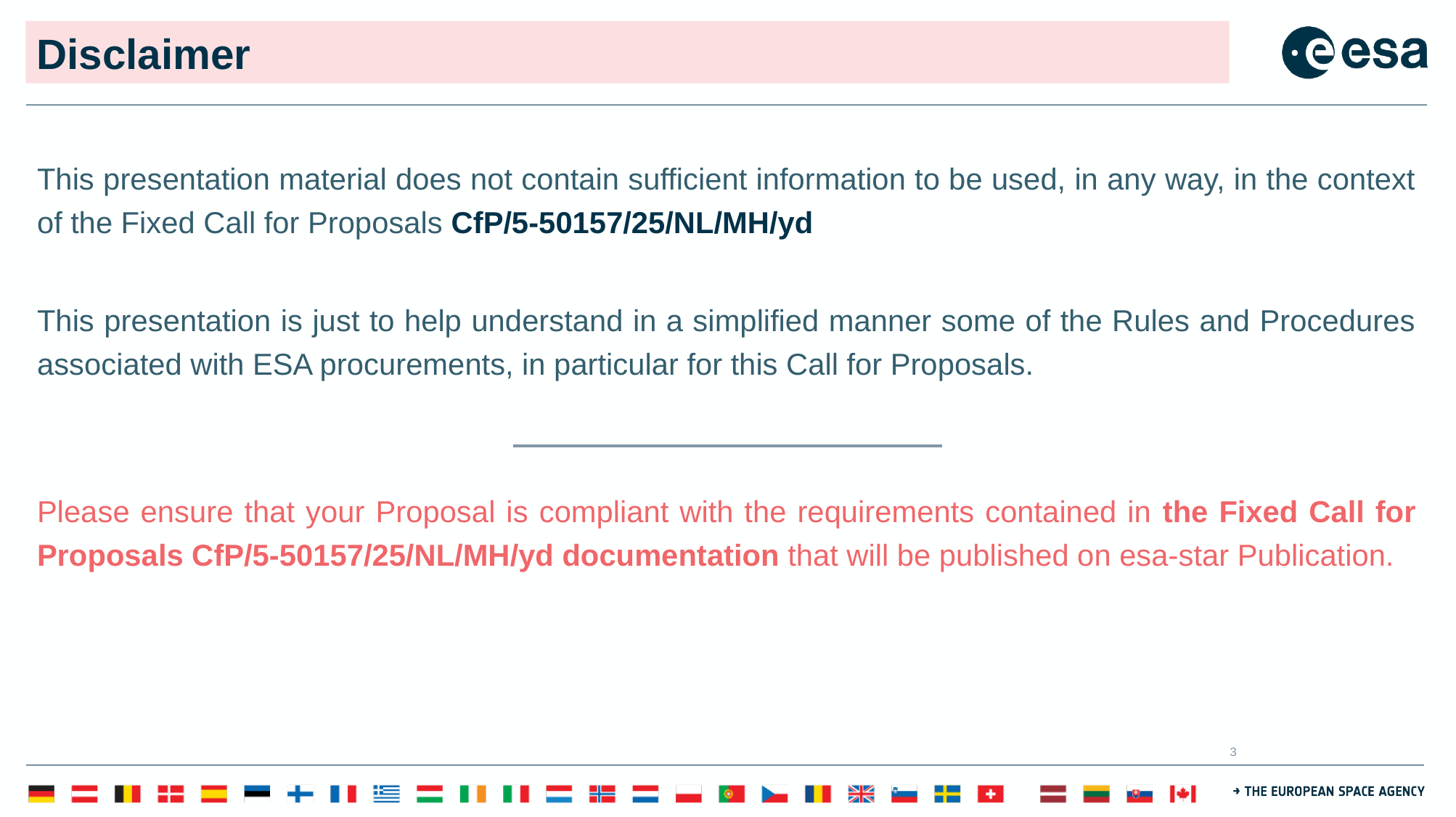

# Disclaimer

This presentation material does not contain sufficient information to be used, in any way, in the context of the Fixed Call for Proposals CfP/5-50157/25/NL/MH/yd

This presentation is just to help understand in a simplified manner some of the Rules and Procedures associated with ESA procurements, in particular for this Call for Proposals.

Please ensure that your Proposal is compliant with the requirements contained in the Fixed Call for Proposals CfP/5-50157/25/NL/MH/yd documentation that will be published on esa-star Publication.